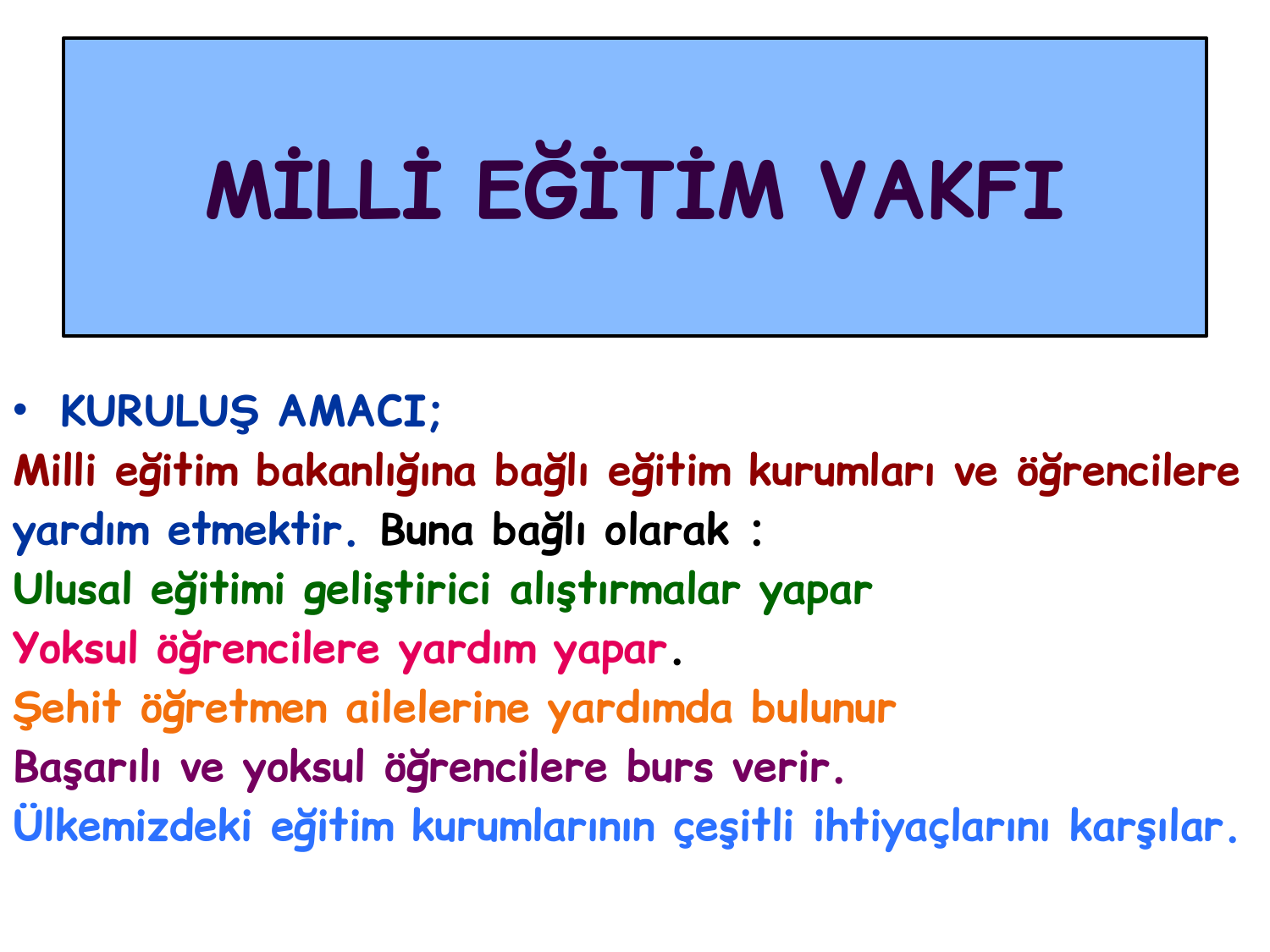

# MİLLİ EĞİTİM VAKFI

KURULUŞ AMACI;
Milli eğitim bakanlığına bağlı eğitim kurumları ve öğrencilere
yardım etmektir. Buna bağlı olarak :
Ulusal eğitimi geliştirici alıştırmalar yapar
Yoksul öğrencilere yardım yapar.
Şehit öğretmen ailelerine yardımda bulunur
Başarılı ve yoksul öğrencilere burs verir.
Ülkemizdeki eğitim kurumlarının çeşitli ihtiyaçlarını karşılar.